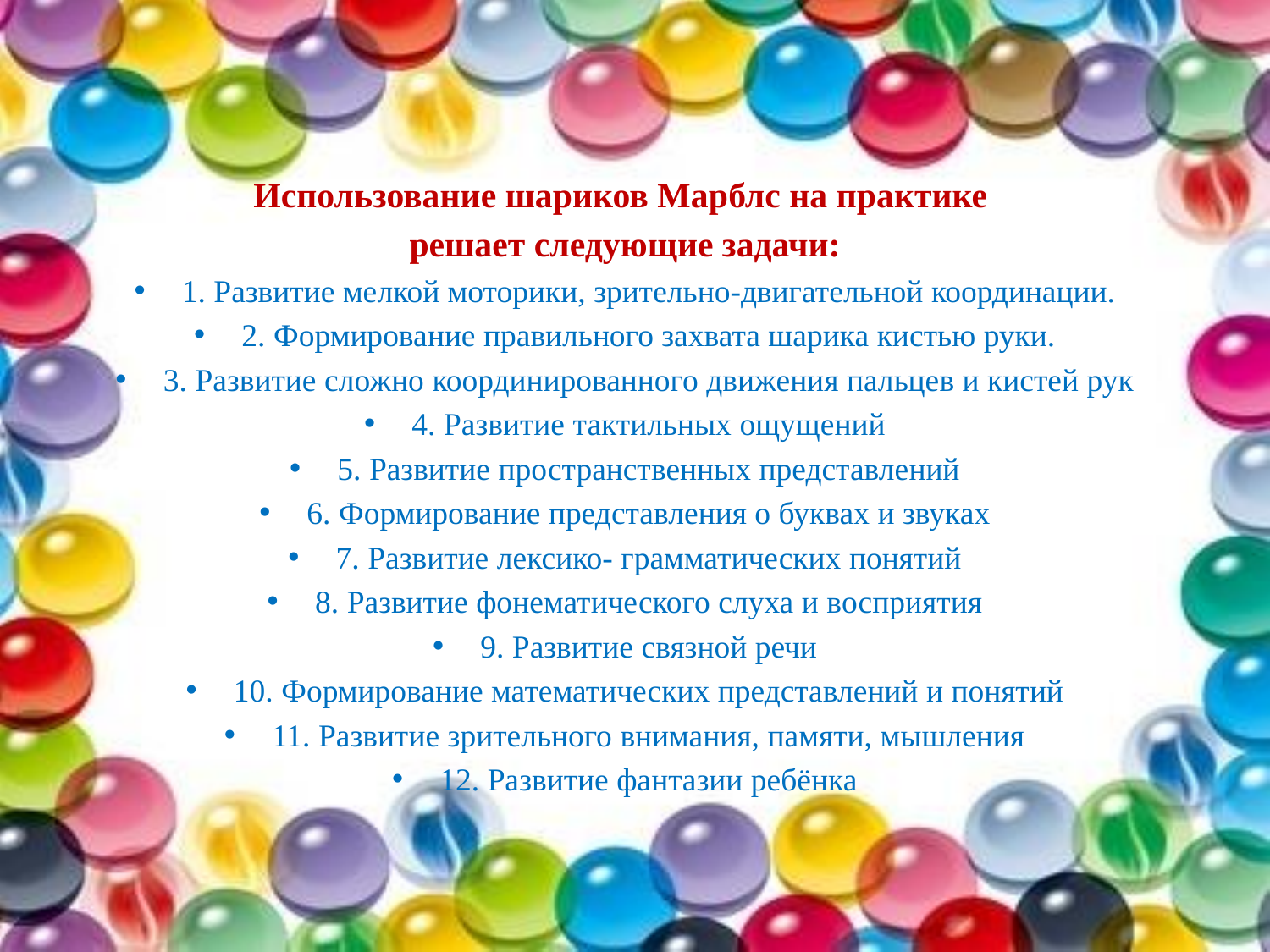

Использование шариков Марблс на практике
решает следующие задачи:
1. Развитие мелкой моторики, зрительно-двигательной координации.
2. Формирование правильного захвата шарика кистью руки.
3. Развитие сложно координированного движения пальцев и кистей рук
4. Развитие тактильных ощущений
5. Развитие пространственных представлений
6. Формирование представления о буквах и звуках
7. Развитие лексико- грамматических понятий
8. Развитие фонематического слуха и восприятия
9. Развитие связной речи
10. Формирование математических представлений и понятий
11. Развитие зрительного внимания, памяти, мышления
12. Развитие фантазии ребёнка